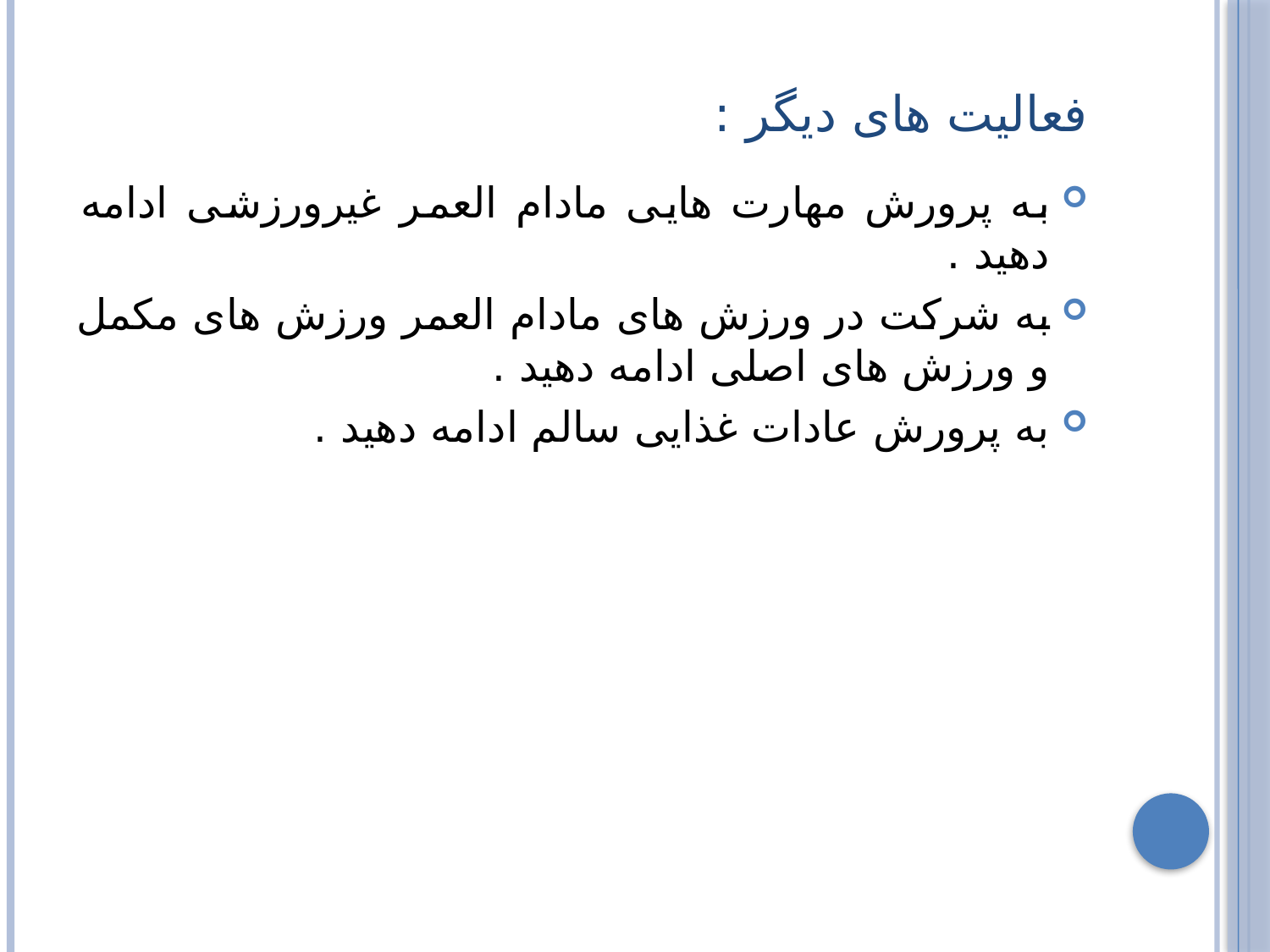

# فعالیت های دیگر :
به پرورش مهارت هایی مادام العمر غیرورزشی ادامه دهید .
به شرکت در ورزش های مادام العمر ورزش های مکمل و ورزش های اصلی ادامه دهید .
به پرورش عادات غذایی سالم ادامه دهید .